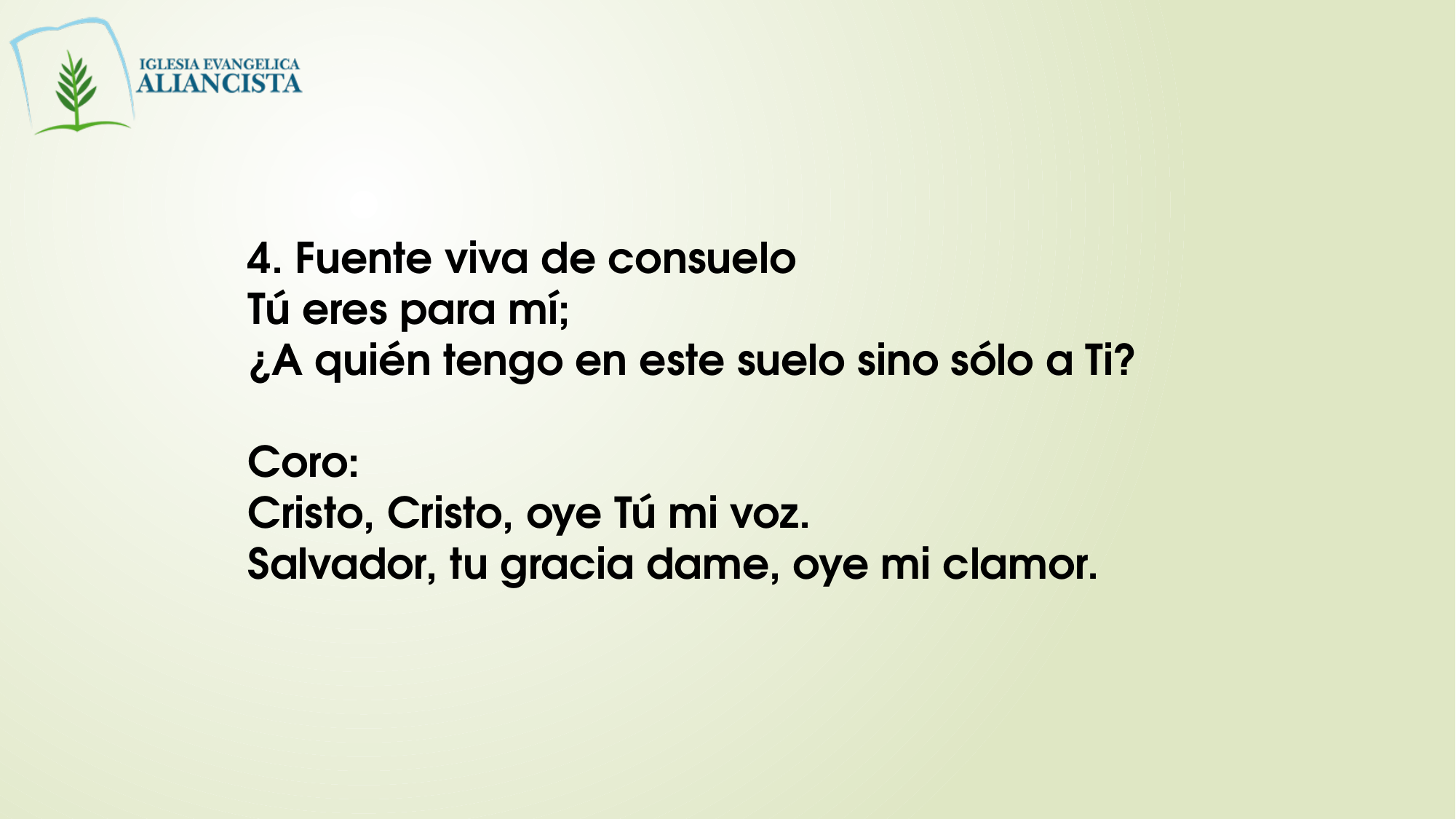

4. Fuente viva de consuelo
Tú eres para mí;
¿A quién tengo en este suelo sino sólo a Ti?

Coro:
Cristo, Cristo, oye Tú mi voz.
Salvador, tu gracia dame, oye mi clamor.